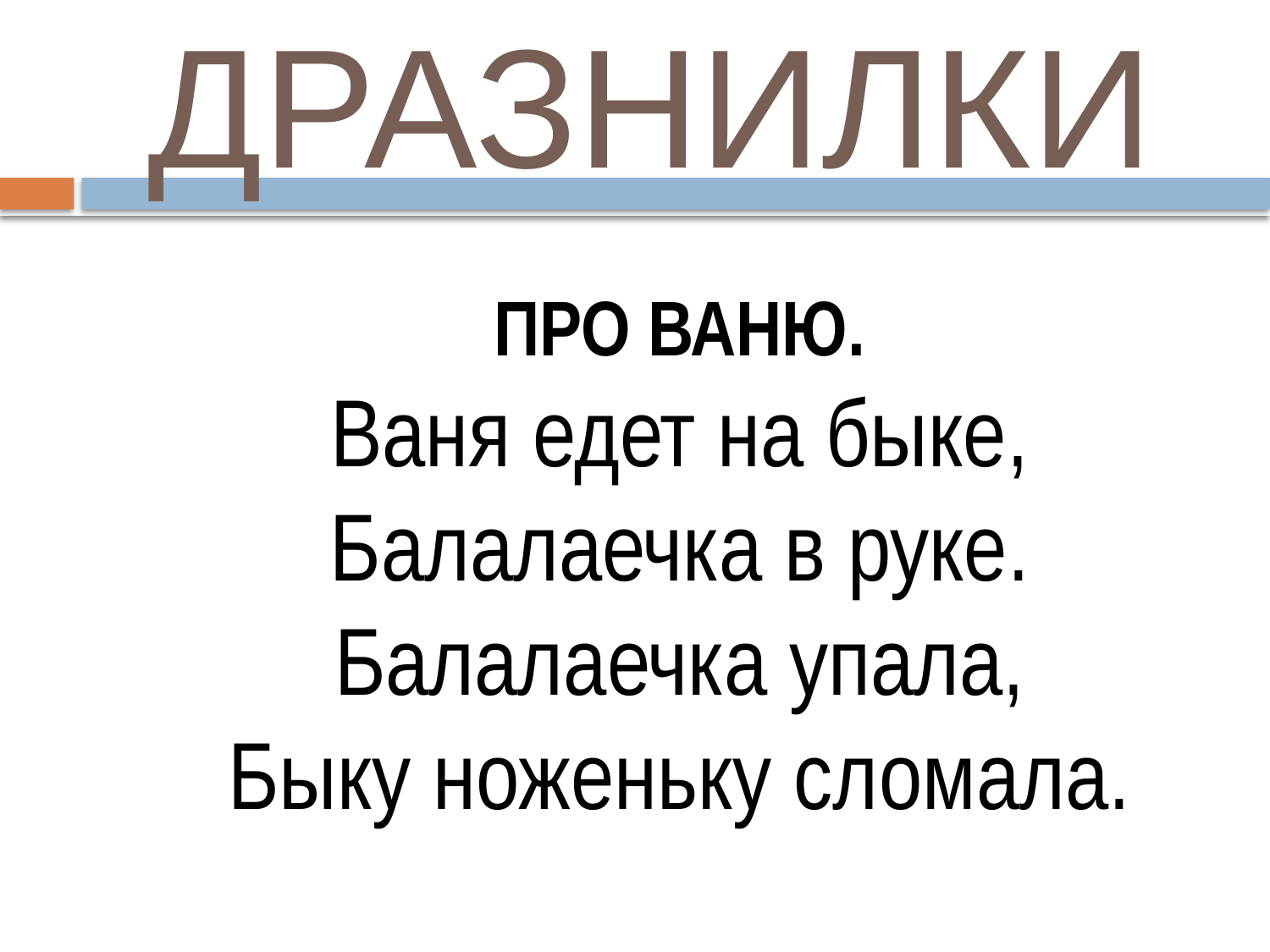

# ДРАЗНИЛКИ

ПРО ВАНЮ.
Ваня едет на быке,
Балалаечка в руке.
Балалаечка упала,
Быку ноженьку сломала.